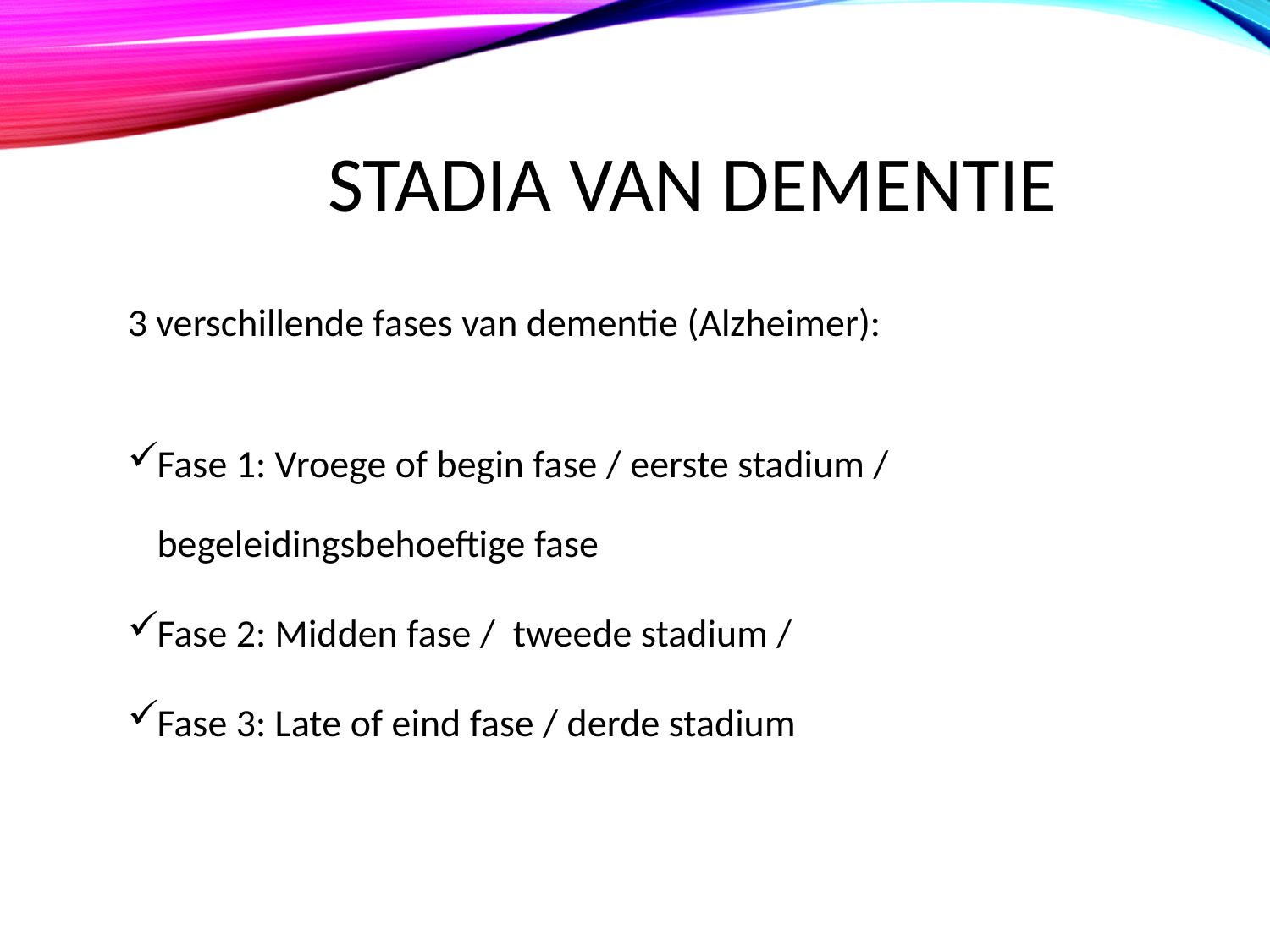

# Stadia van dementie
3 verschillende fases van dementie (Alzheimer):

Fase 1: Vroege of begin fase / eerste stadium / begeleidingsbehoeftige fase
Fase 2: Midden fase /  tweede stadium /
Fase 3: Late of eind fase / derde stadium